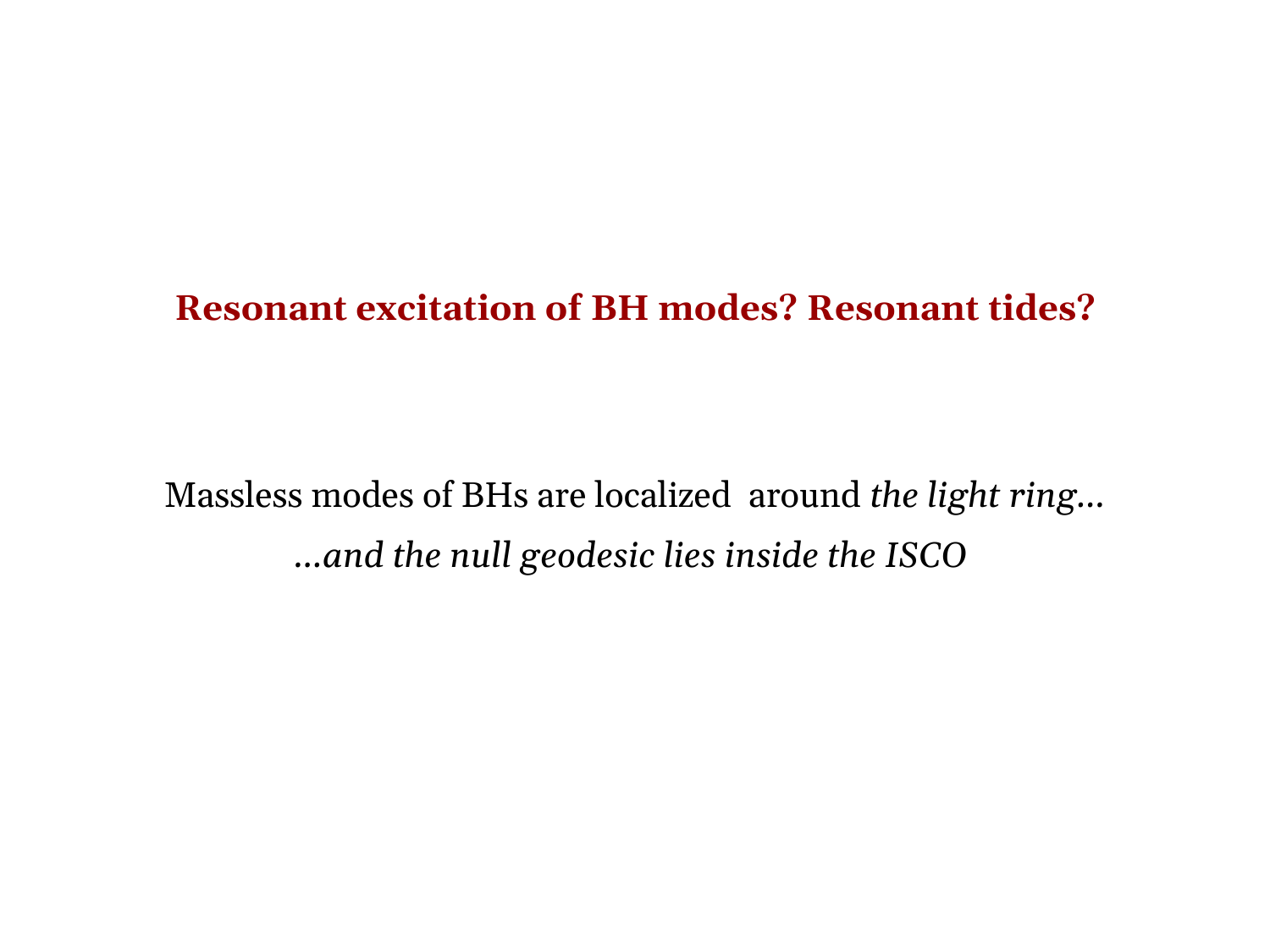

Resonant excitation of BH modes? Resonant tides?
Massless modes of BHs are localized  around the light ring...
...and the null geodesic lies inside the ISCO